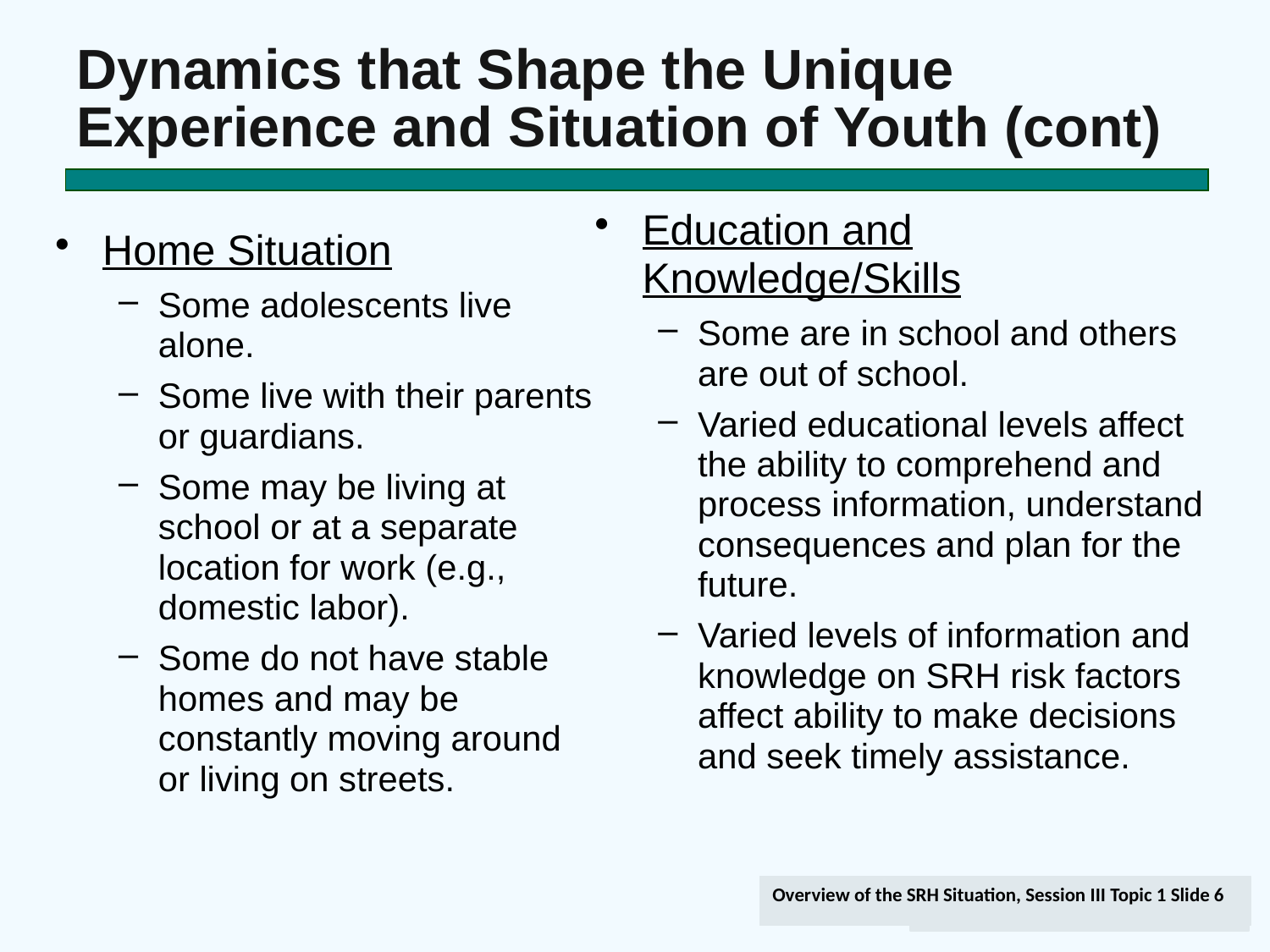

# Dynamics that Shape the Unique Experience and Situation of Youth (cont)
Education and Knowledge/Skills
Some are in school and others are out of school.
Varied educational levels affect the ability to comprehend and process information, understand consequences and plan for the future.
Varied levels of information and knowledge on SRH risk factors affect ability to make decisions and seek timely assistance.

Home Situation
Some adolescents live alone.
Some live with their parents or guardians.
Some may be living at school or at a separate location for work (e.g., domestic labor).
Some do not have stable homes and may be constantly moving around or living on streets.

AYSRH Topic 1, Slide 6

Overview of the SRH Situation, Session III Topic 1 Slide 6